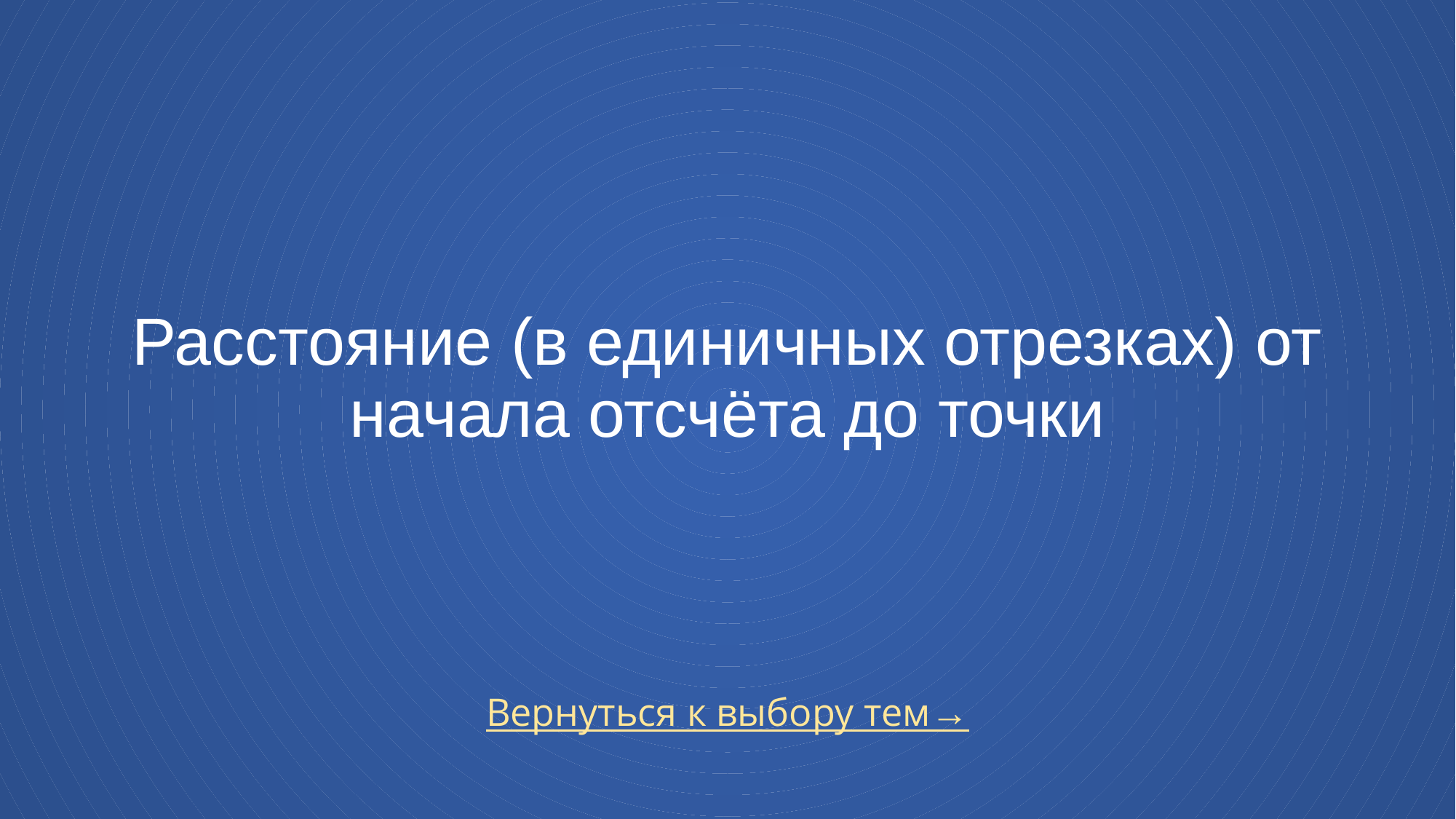

# Расстояние (в единичных отрезках) от начала отсчёта до точки
Вернуться к выбору тем→